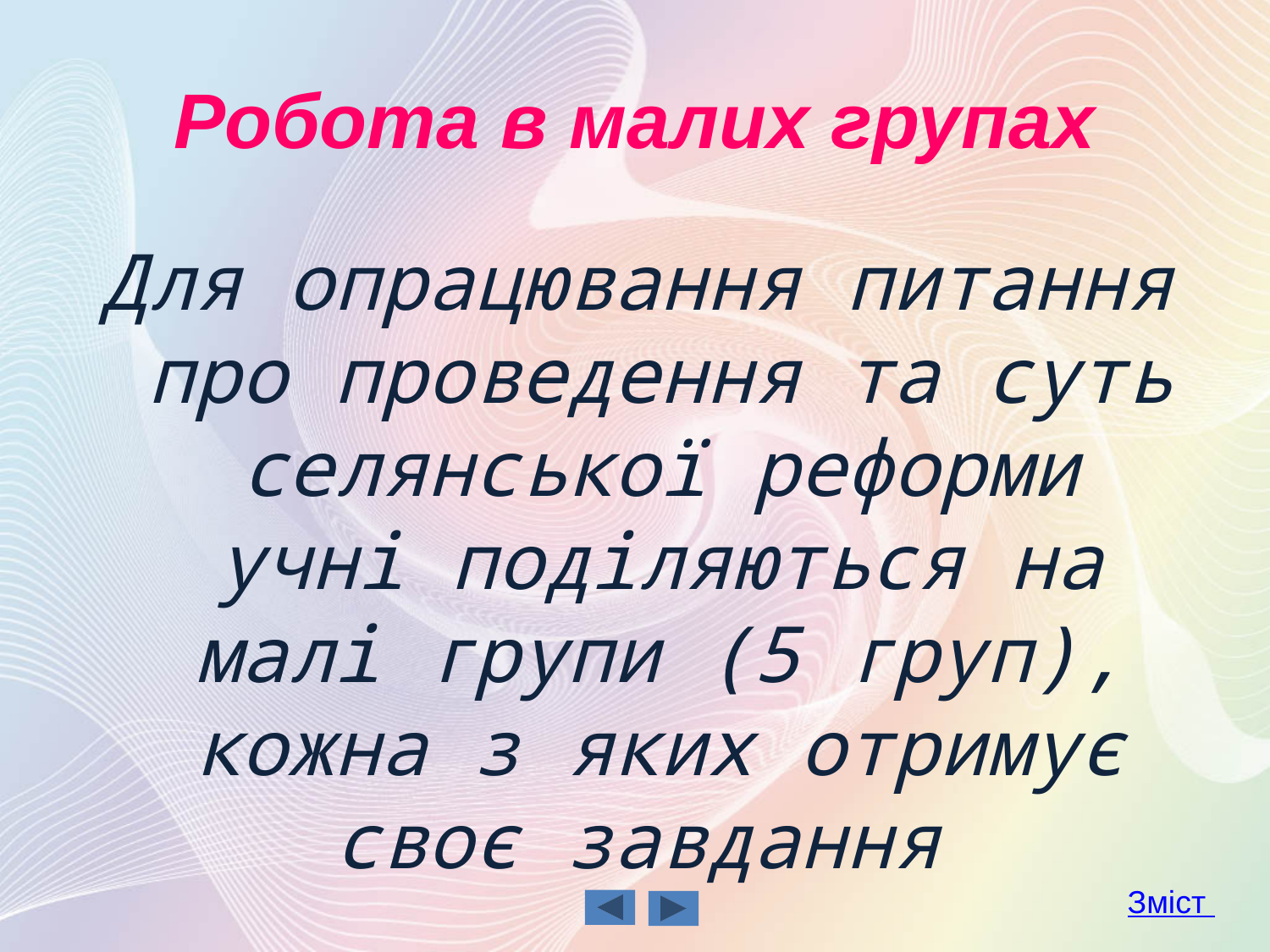

# Робота в малих групах
Для опрацювання питання про проведення та суть селянської реформи учні поділяються на малі групи (5 груп), кожна з яких отримує своє завдання

Зміст